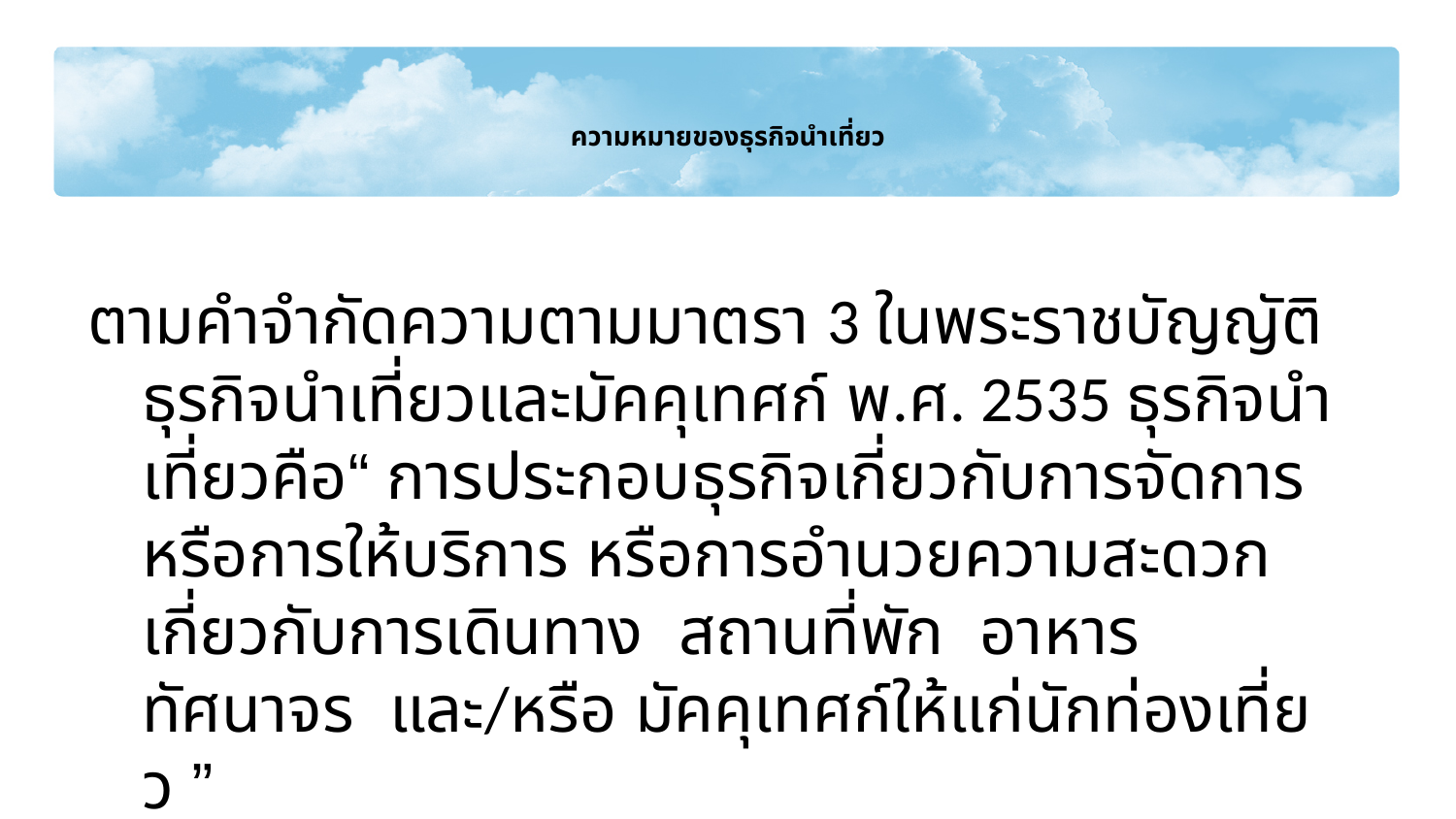

# ความหมายของธุรกิจนำเที่ยว
ตามคำจำกัดความตามมาตรา 3 ในพระราชบัญญัติธุรกิจนำเที่ยวและมัคคุเทศก์ พ.ศ. 2535 ธุรกิจนำเที่ยวคือ“ การประกอบธุรกิจเกี่ยวกับการจัดการ หรือการให้บริการ หรือการอำนวยความสะดวกเกี่ยวกับการเดินทาง  สถานที่พัก  อาหาร  ทัศนาจร  และ/หรือ มัคคุเทศก์ให้แก่นักท่องเที่ยว ”